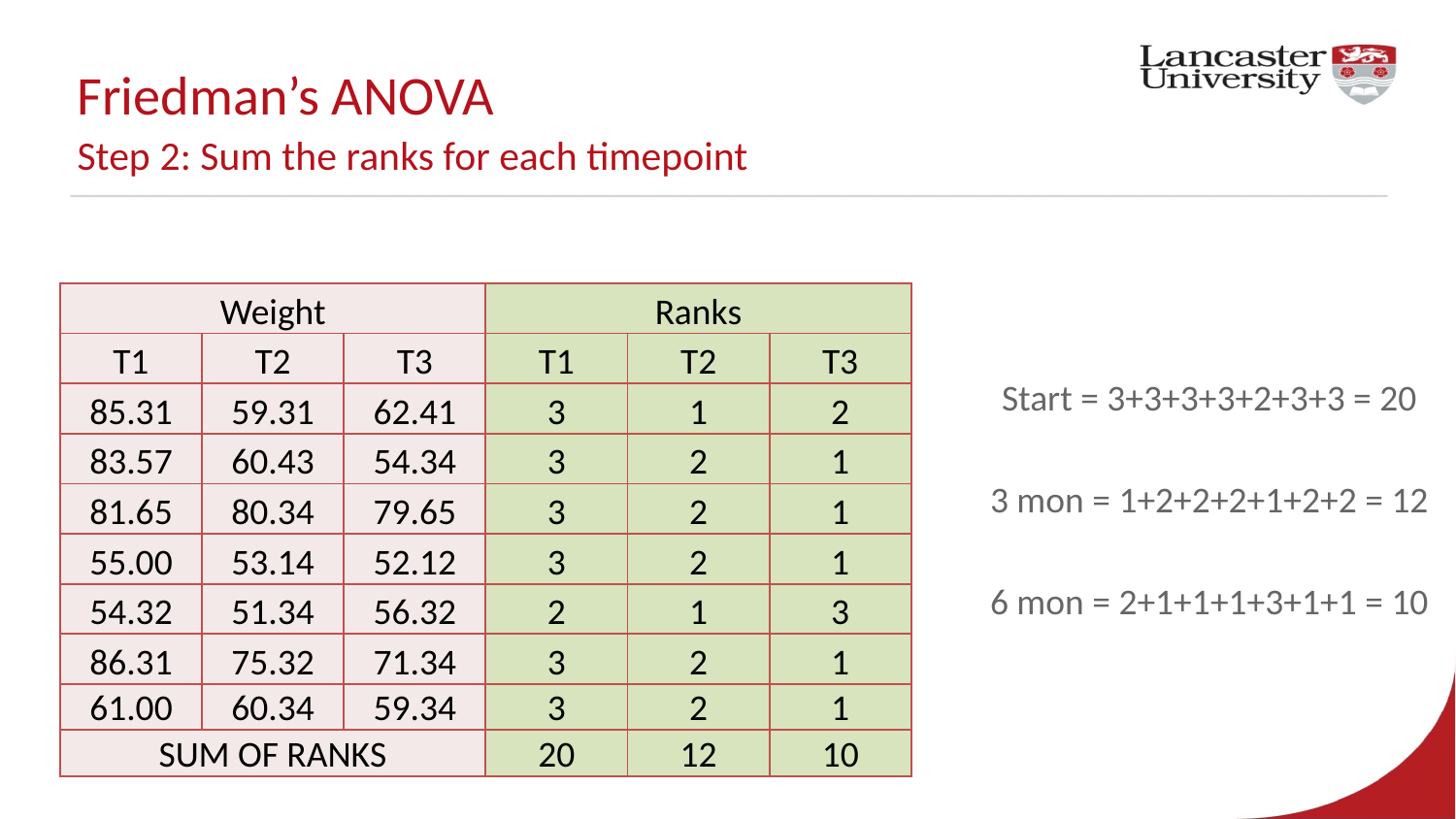

# Friedman’s ANOVA Step 2: Sum the ranks for each timepoint
| Weight |  |  | Ranks |  |  |
| --- | --- | --- | --- | --- | --- |
| T1 | T2 | T3 | T1 | T2 | T3 |
| 85.31 | 59.31 | 62.41 | 3 | 1 | 2 |
| 83.57 | 60.43 | 54.34 | 3 | 2 | 1 |
| 81.65 | 80.34 | 79.65 | 3 | 2 | 1 |
| 55.00 | 53.14 | 52.12 | 3 | 2 | 1 |
| 54.32 | 51.34 | 56.32 | 2 | 1 | 3 |
| 86.31 | 75.32 | 71.34 | 3 | 2 | 1 |
| 61.00 | 60.34 | 59.34 | 3 | 2 | 1 |
| SUM OF RANKS |  |  | 20 | 12 | 10 |
Start = 3+3+3+3+2+3+3 = 20

3 mon = 1+2+2+2+1+2+2 = 12

6 mon = 2+1+1+1+3+1+1 = 10